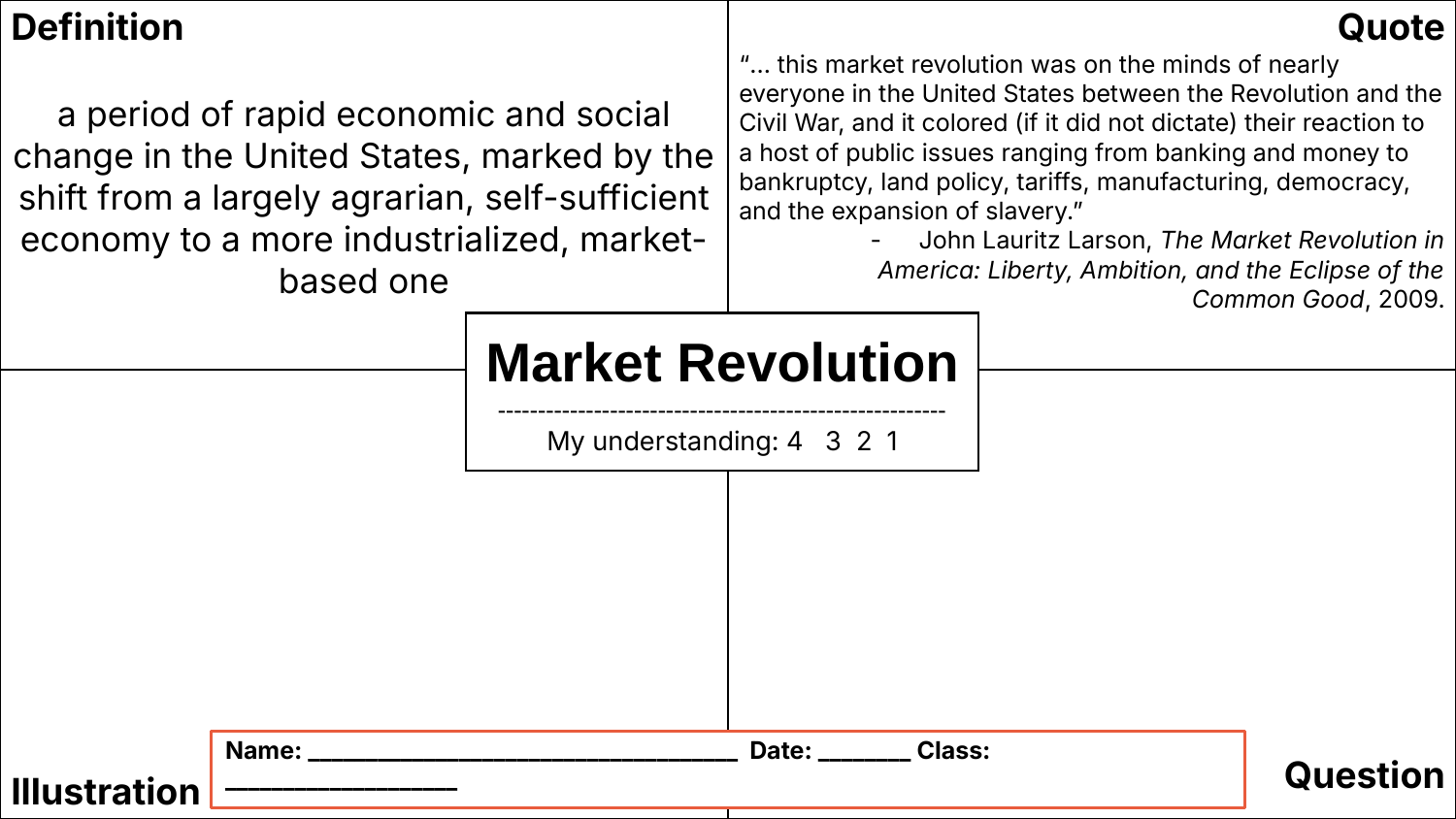

| Definition a period of rapid economic and social change in the United States, marked by the shift from a largely agrarian, self-sufficient economy to a more industrialized, market-based one | Quote “... this market revolution was on the minds of nearly everyone in the United States between the Revolution and the Civil War, and it colored (if it did not dictate) their reaction to a host of public issues ranging from banking and money to bankruptcy, land policy, tariffs, manufacturing, democracy, and the expansion of slavery.” John Lauritz Larson, The Market Revolution in America: Liberty, Ambition, and the Eclipse of the Common Good, 2009. |
| --- | --- |
| Illustration | Question |
Market Revolution
--------------------------------------------------------
My understanding: 4   3  2  1
Name: _____________________________________  Date: ________ Class: ____________________